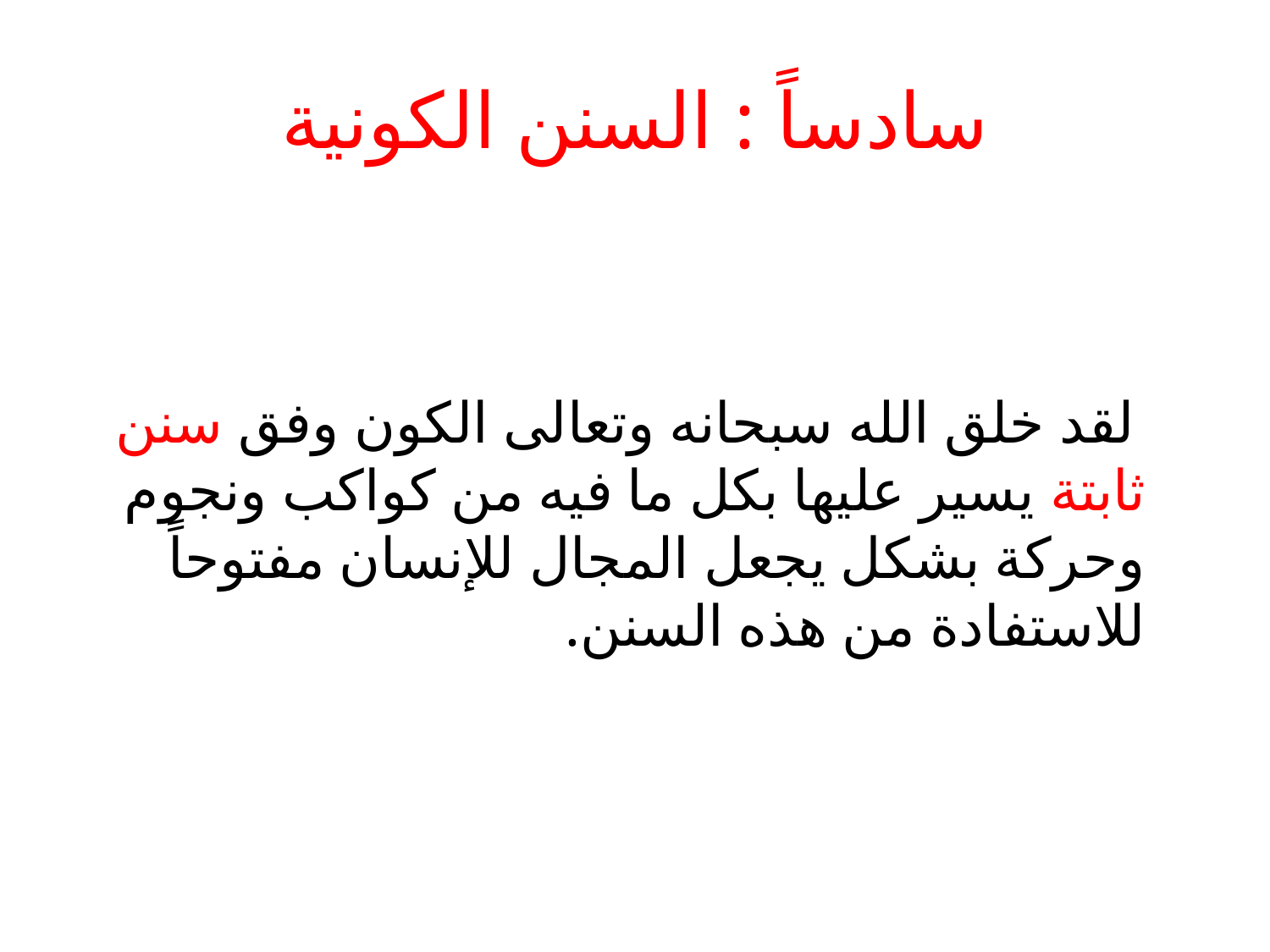

# سادساً : السنن الكونية

    لقد خلق الله سبحانه وتعالى الكون وفق سنن ثابتة يسير عليها بكل ما فيه من كواكب ونجوم وحركة بشكل يجعل المجال للإنسان مفتوحاً للاستفادة من هذه السنن.